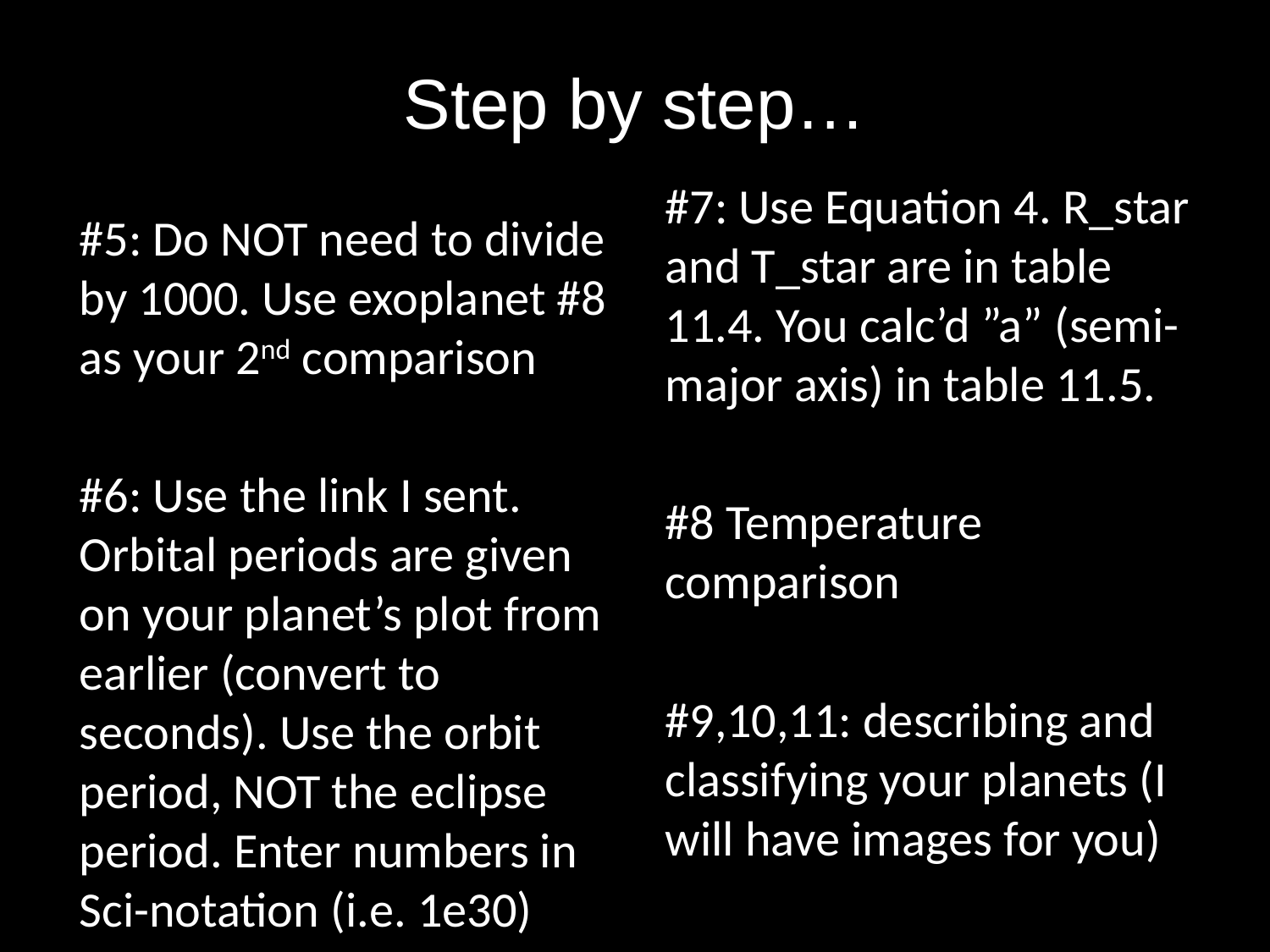

Step by step…
#7: Use Equation 4. R_star and T_star are in table 11.4. You calc’d ”a” (semi-major axis) in table 11.5.

#8 Temperature comparison

#9,10,11: describing and classifying your planets (I will have images for you)
#5: Do NOT need to divide by 1000. Use exoplanet #8 as your 2nd comparison

#6: Use the link I sent. Orbital periods are given on your planet’s plot from earlier (convert to seconds). Use the orbit period, NOT the eclipse period. Enter numbers in Sci-notation (i.e. 1e30)